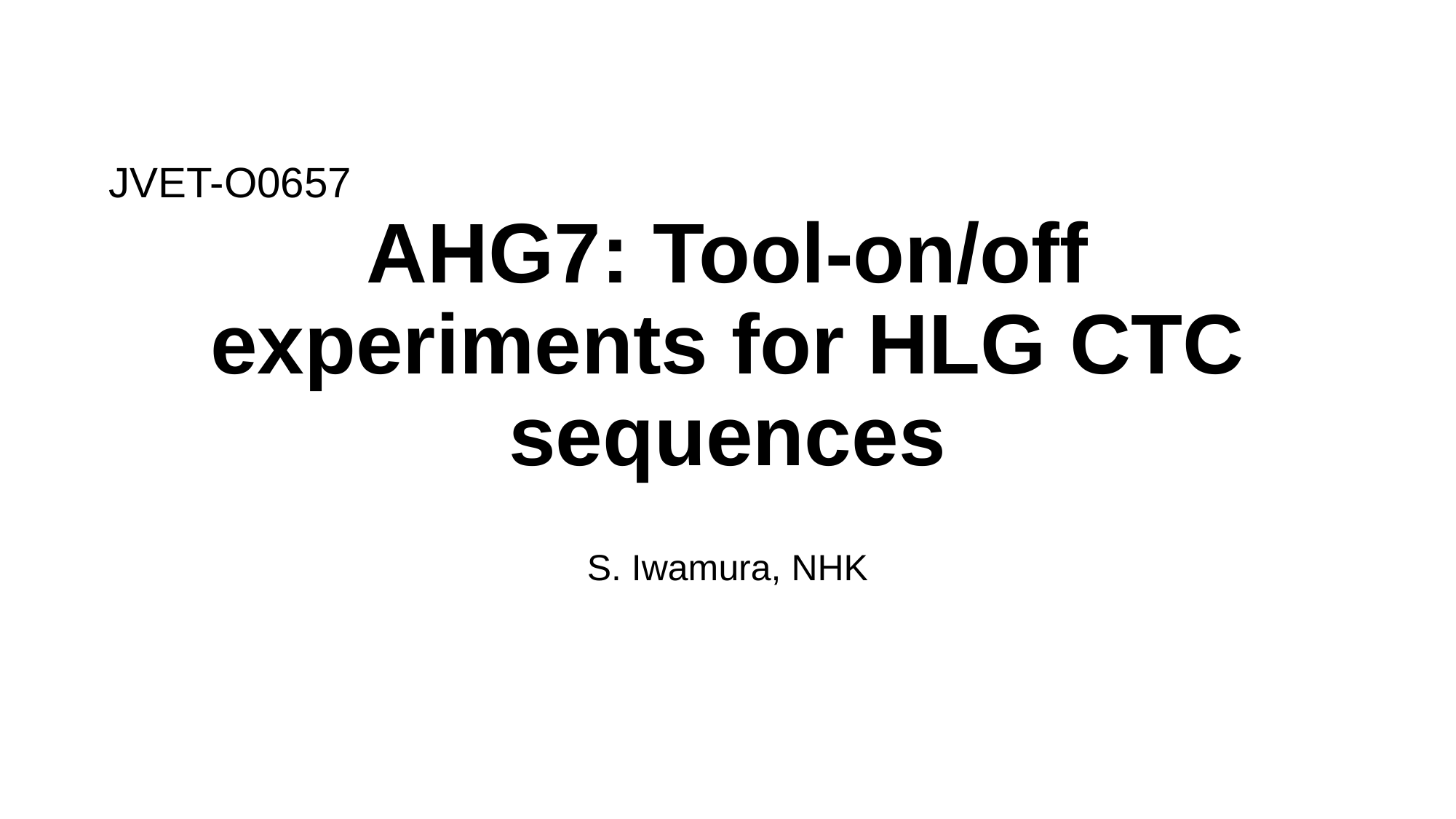

JVET-O0657
# AHG7: Tool-on/off experiments for HLG CTC sequences
S. Iwamura, NHK